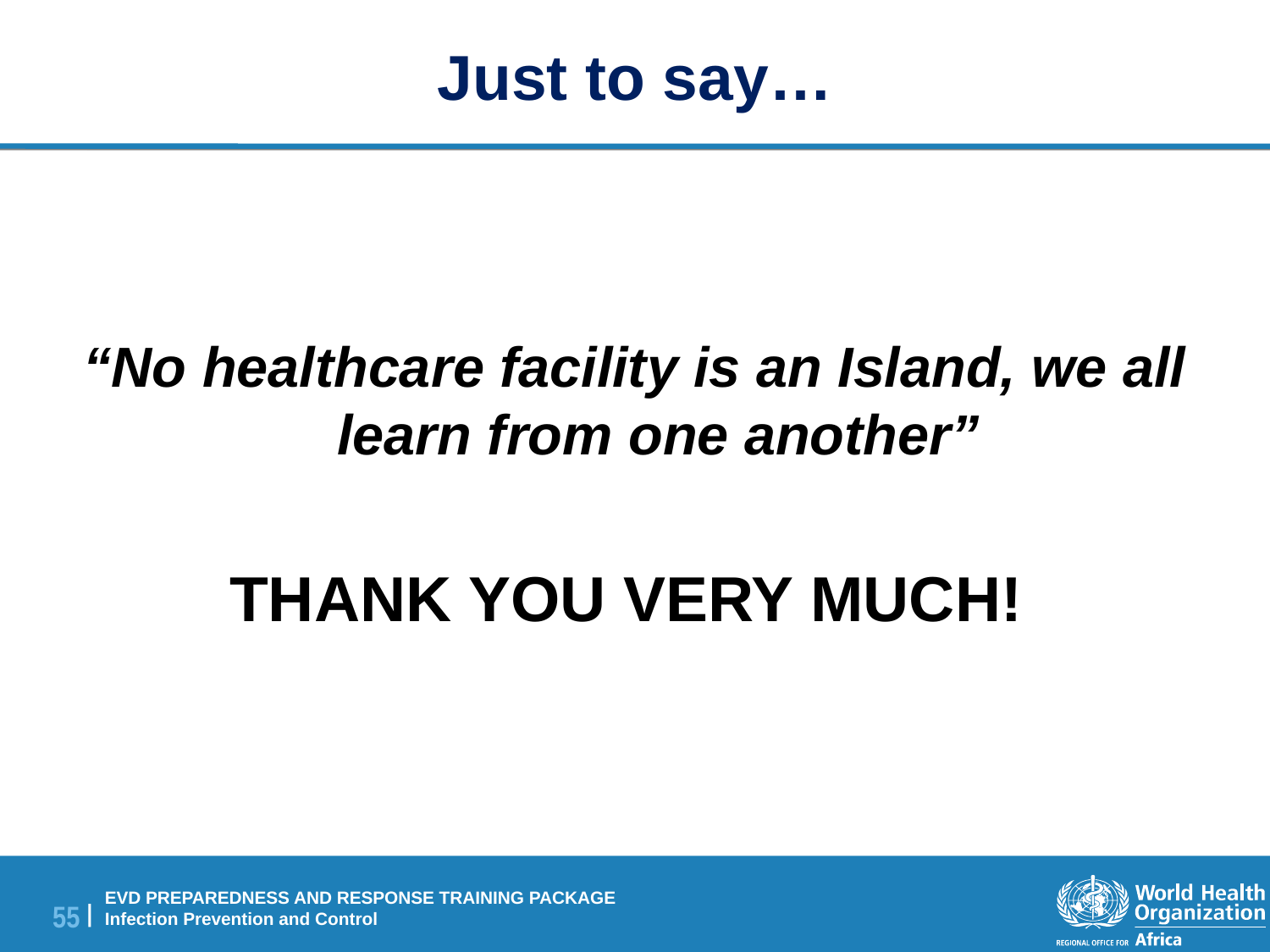

# Just to say…

“No healthcare facility is an Island, we all learn from one another”

THANK YOU VERY MUCH!